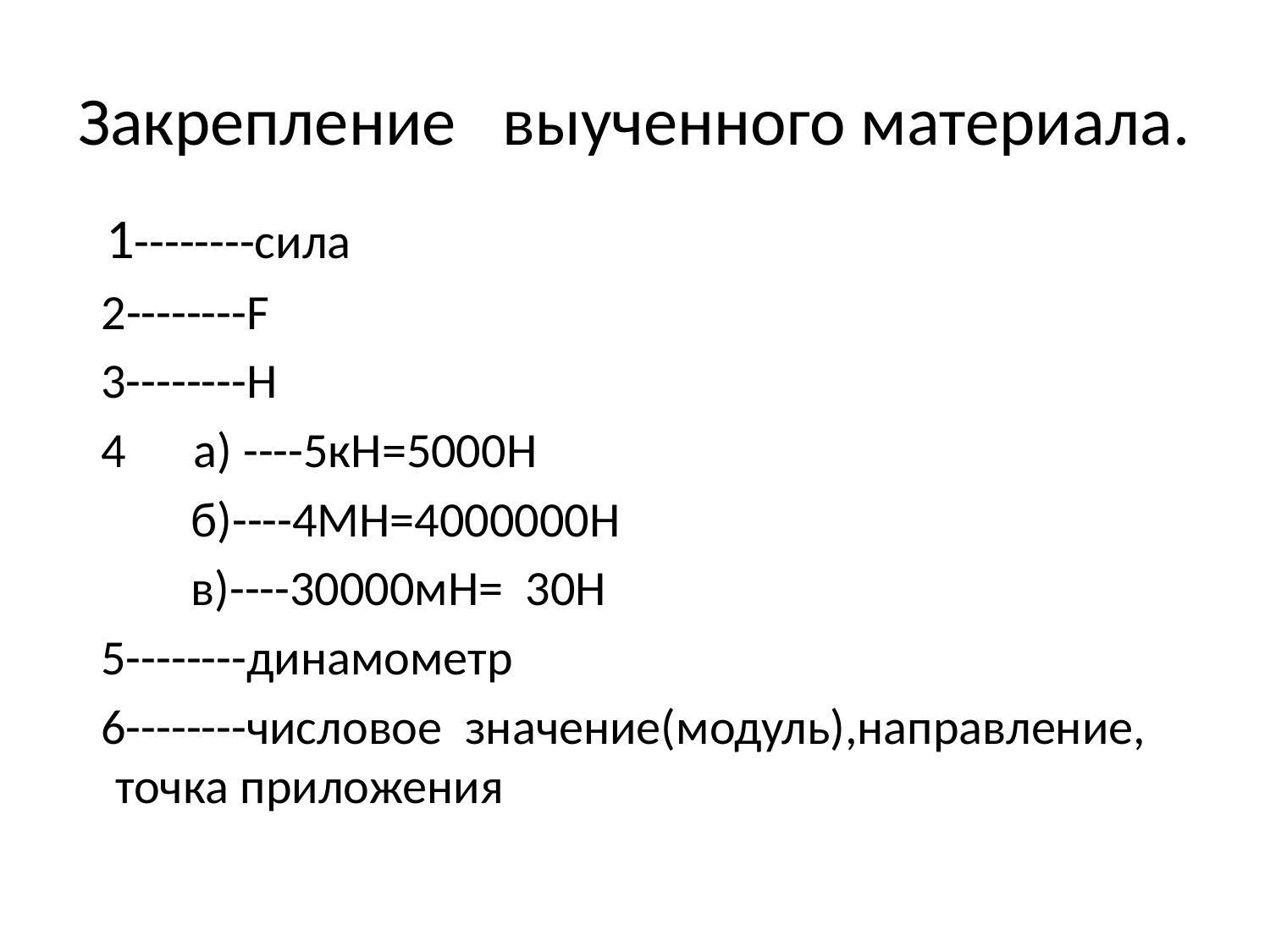

# Закрепление   выученного материала.
   1--------сила
   2--------F
   3--------Н
   4      а) ----5кН=5000Н
           б)----4МН=4000000Н
           в)----30000мН=  30Н
   5--------динамометр
   6--------числовое  значение(модуль),направление, точка приложения